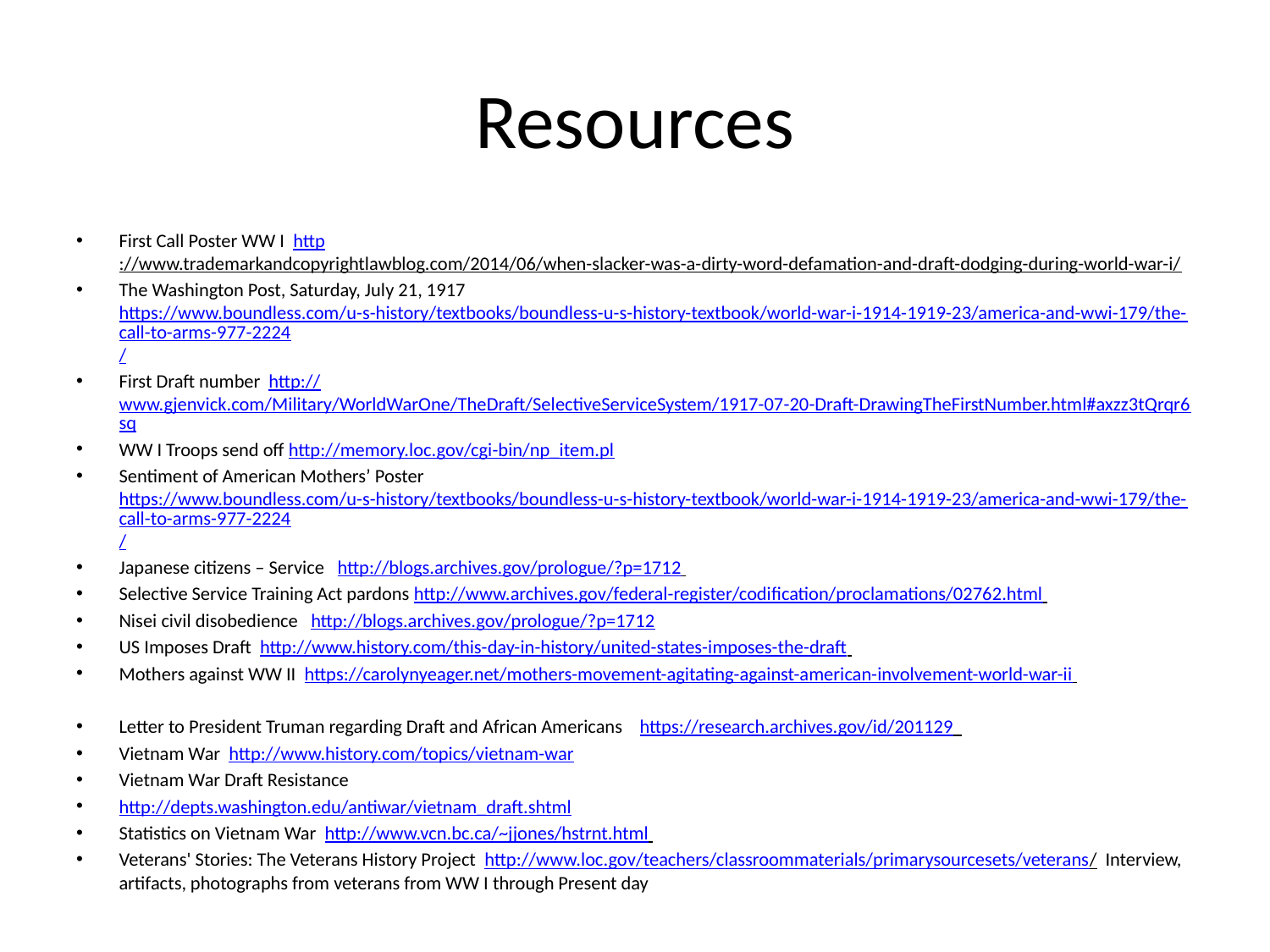

# Resources
First Call Poster WW I  http://www.trademarkandcopyrightlawblog.com/2014/06/when-slacker-was-a-dirty-word-defamation-and-draft-dodging-during-world-war-i/
The Washington Post, Saturday, July 21, 1917 https://www.boundless.com/u-s-history/textbooks/boundless-u-s-history-textbook/world-war-i-1914-1919-23/america-and-wwi-179/the-call-to-arms-977-2224/
First Draft number  http://www.gjenvick.com/Military/WorldWarOne/TheDraft/SelectiveServiceSystem/1917-07-20-Draft-DrawingTheFirstNumber.html#axzz3tQrqr6sq
WW I Troops send off http://memory.loc.gov/cgi-bin/np_item.pl
Sentiment of American Mothers’ Poster https://www.boundless.com/u-s-history/textbooks/boundless-u-s-history-textbook/world-war-i-1914-1919-23/america-and-wwi-179/the-call-to-arms-977-2224/
Japanese citizens – Service   http://blogs.archives.gov/prologue/?p=1712
Selective Service Training Act pardons http://www.archives.gov/federal-register/codification/proclamations/02762.html
Nisei civil disobedience   http://blogs.archives.gov/prologue/?p=1712
US Imposes Draft  http://www.history.com/this-day-in-history/united-states-imposes-the-draft
Mothers against WW II  https://carolynyeager.net/mothers-movement-agitating-against-american-involvement-world-war-ii

Letter to President Truman regarding Draft and African Americans    https://research.archives.gov/id/201129
Vietnam War  http://www.history.com/topics/vietnam-war
Vietnam War Draft Resistance
http://depts.washington.edu/antiwar/vietnam_draft.shtml
Statistics on Vietnam War  http://www.vcn.bc.ca/~jjones/hstrnt.html
Veterans' Stories: The Veterans History Project  http://www.loc.gov/teachers/classroommaterials/primarysourcesets/veterans/  Interview, artifacts, photographs from veterans from WW I through Present day